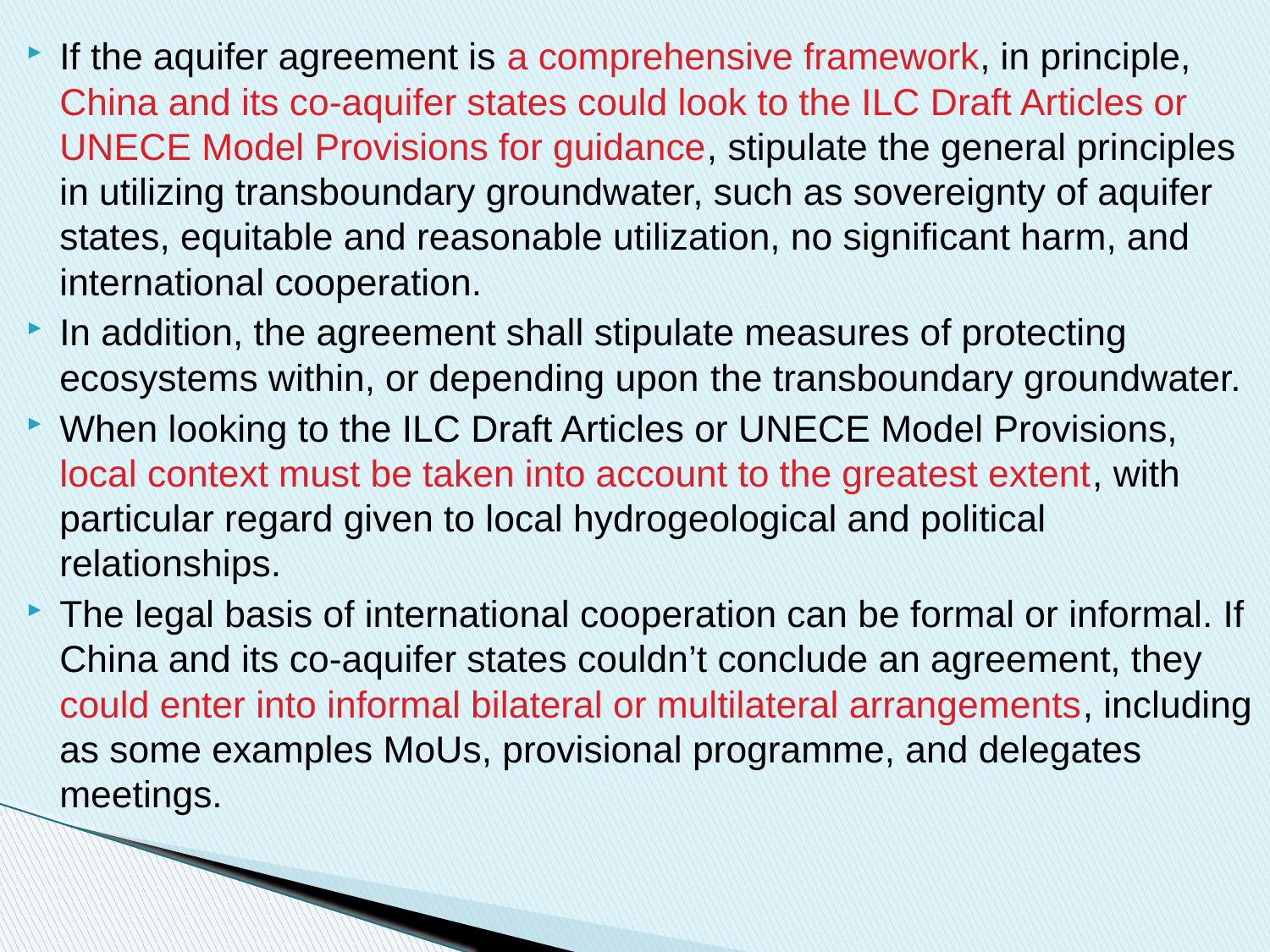

If the aquifer agreement is a comprehensive framework, in principle, China and its co-aquifer states could look to the ILC Draft Articles or UNECE Model Provisions for guidance, stipulate the general principles in utilizing transboundary groundwater, such as sovereignty of aquifer states, equitable and reasonable utilization, no significant harm, and international cooperation.
In addition, the agreement shall stipulate measures of protecting ecosystems within, or depending upon the transboundary groundwater.
When looking to the ILC Draft Articles or UNECE Model Provisions, local context must be taken into account to the greatest extent, with particular regard given to local hydrogeological and political relationships.
The legal basis of international cooperation can be formal or informal. If China and its co-aquifer states couldn’t conclude an agreement, they could enter into informal bilateral or multilateral arrangements, including as some examples MoUs, provisional programme, and delegates meetings.